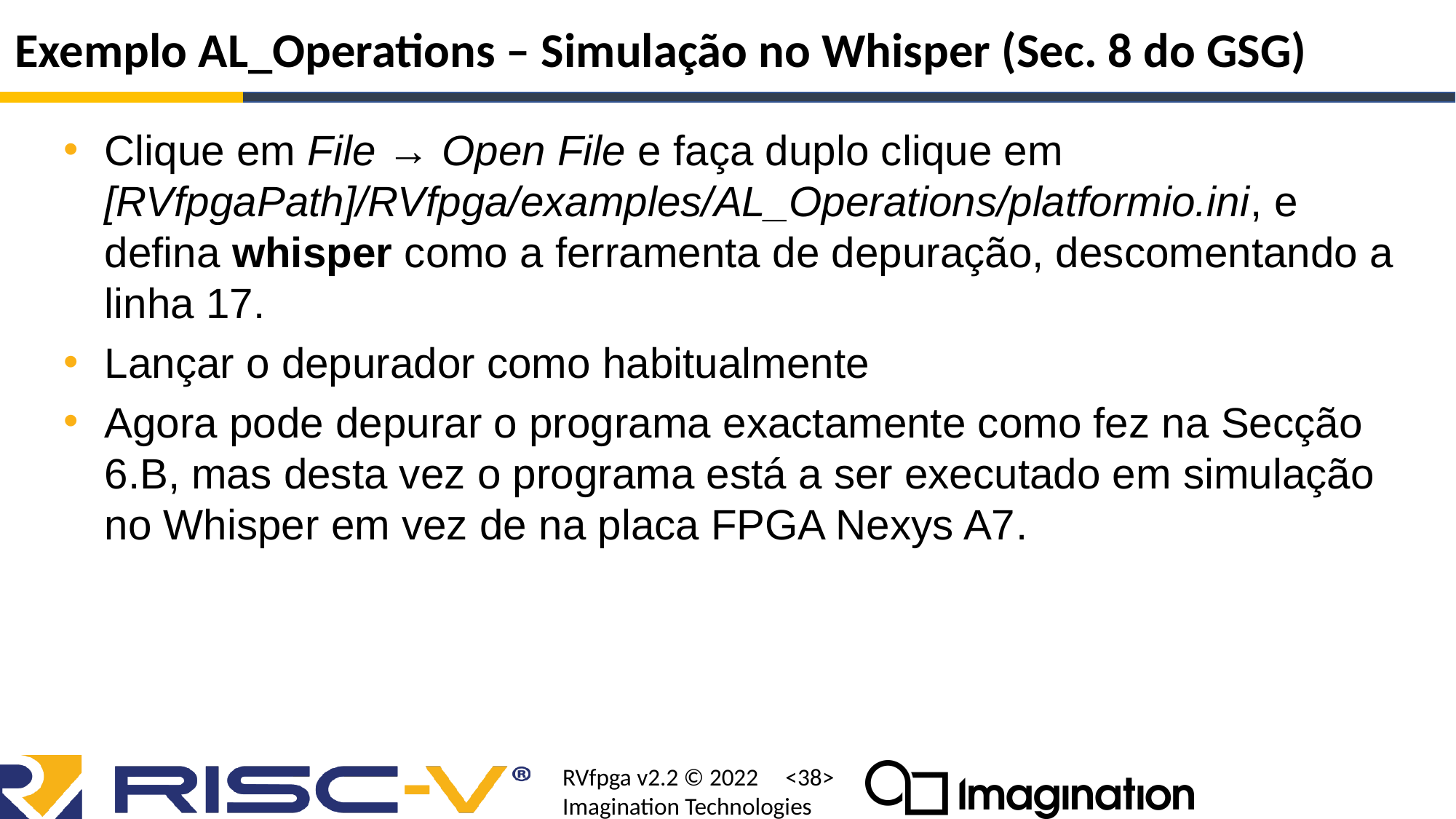

# Exemplo AL_Operations – Simulação no Whisper (Sec. 8 do GSG)
Clique em File → Open File e faça duplo clique em [RVfpgaPath]/RVfpga/examples/AL_Operations/platformio.ini, e defina whisper como a ferramenta de depuração, descomentando a linha 17.
Lançar o depurador como habitualmente
Agora pode depurar o programa exactamente como fez na Secção 6.B, mas desta vez o programa está a ser executado em simulação no Whisper em vez de na placa FPGA Nexys A7.